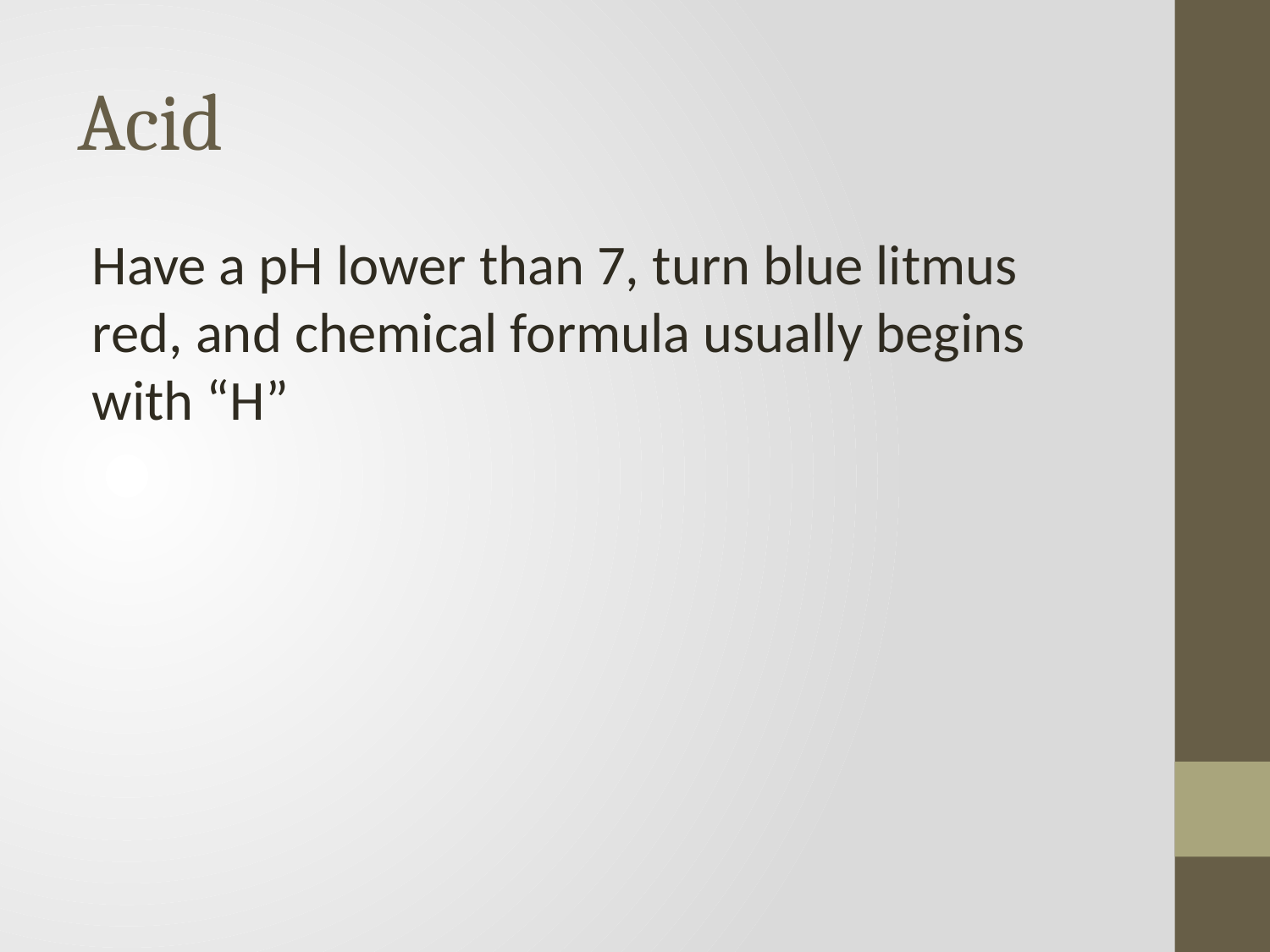

# Acid
Have a pH lower than 7, turn blue litmus red, and chemical formula usually begins with “H”